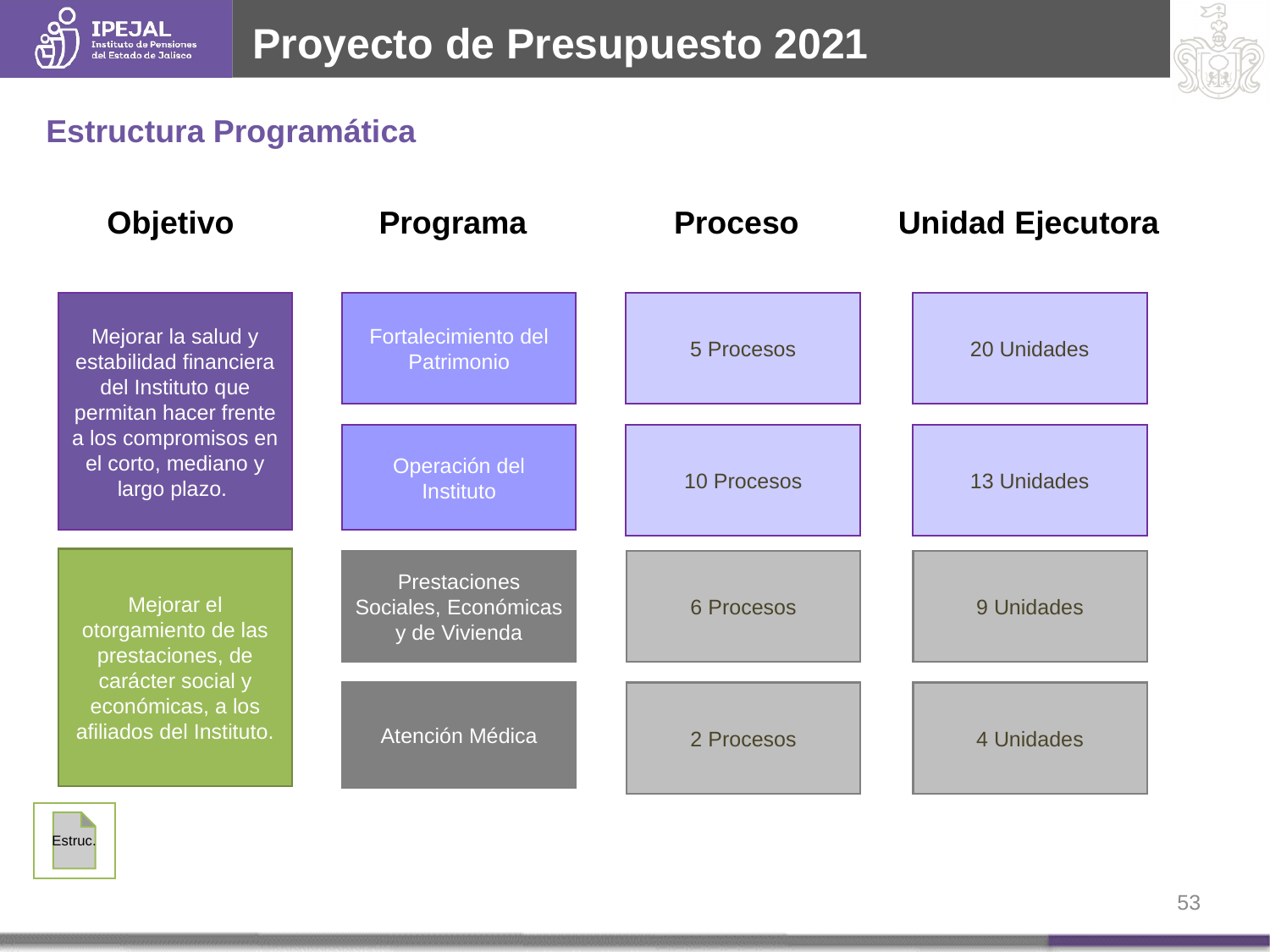

Proyecto de Presupuesto 2021
Estructura Programática
Objetivo
Programa
Proceso
Unidad Ejecutora
5 Procesos
20 Unidades
Mejorar la salud y estabilidad financiera del Instituto que permitan hacer frente a los compromisos en el corto, mediano y largo plazo.
Fortalecimiento del Patrimonio
Operación del Instituto
10 Procesos
13 Unidades
Mejorar el otorgamiento de las prestaciones, de carácter social y económicas, a los afiliados del Instituto.
Prestaciones Sociales, Económicas y de Vivienda
6 Procesos
9 Unidades
Atención Médica
2 Procesos
4 Unidades
Estruc.
53